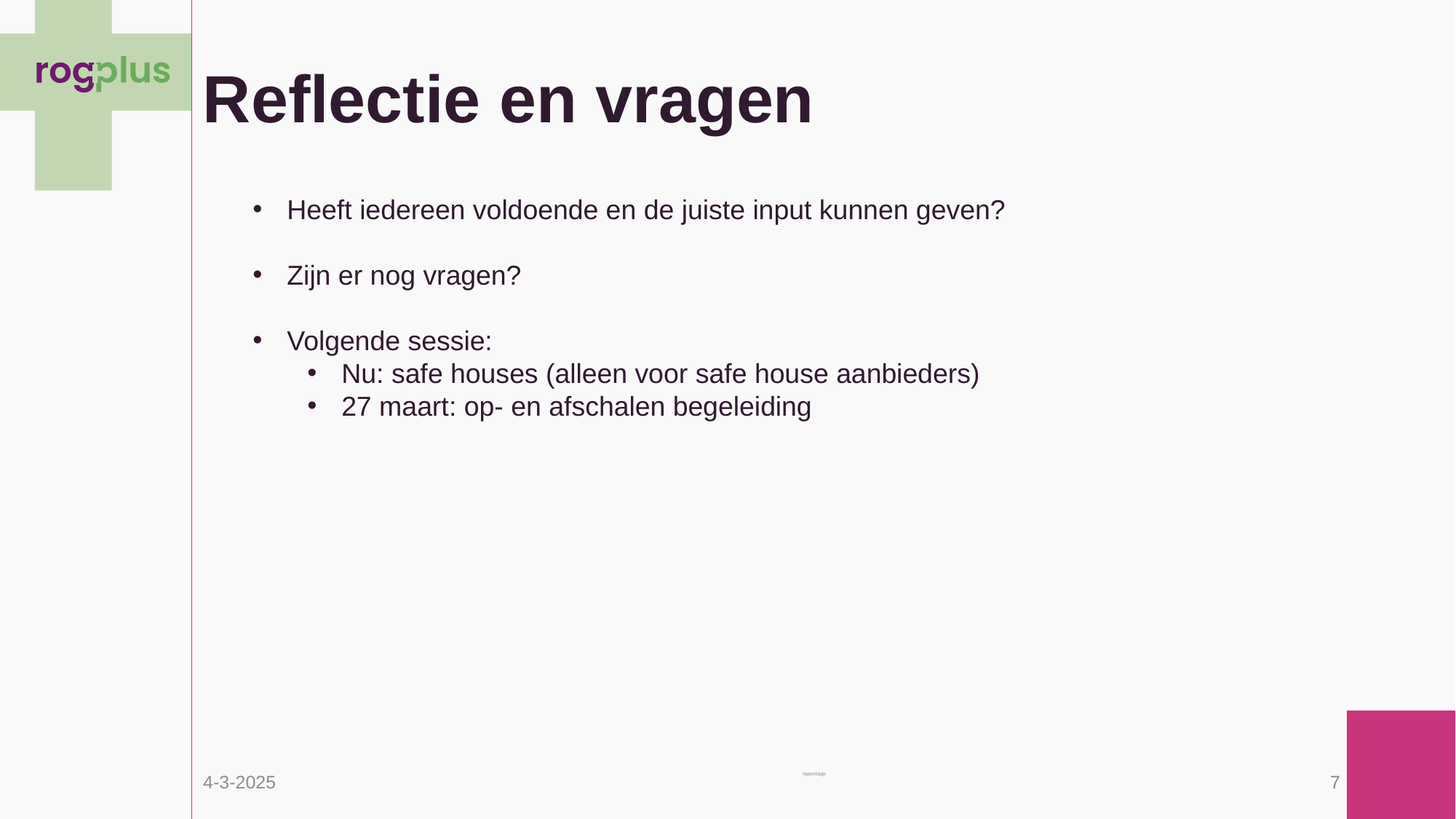

# Reflectie en vragen
Heeft iedereen voldoende en de juiste input kunnen geven?

Zijn er nog vragen?

Volgende sessie:
Nu: safe houses (alleen voor safe house aanbieders)
27 maart: op- en afschalen begeleiding
4-3-2025
rapportage
7